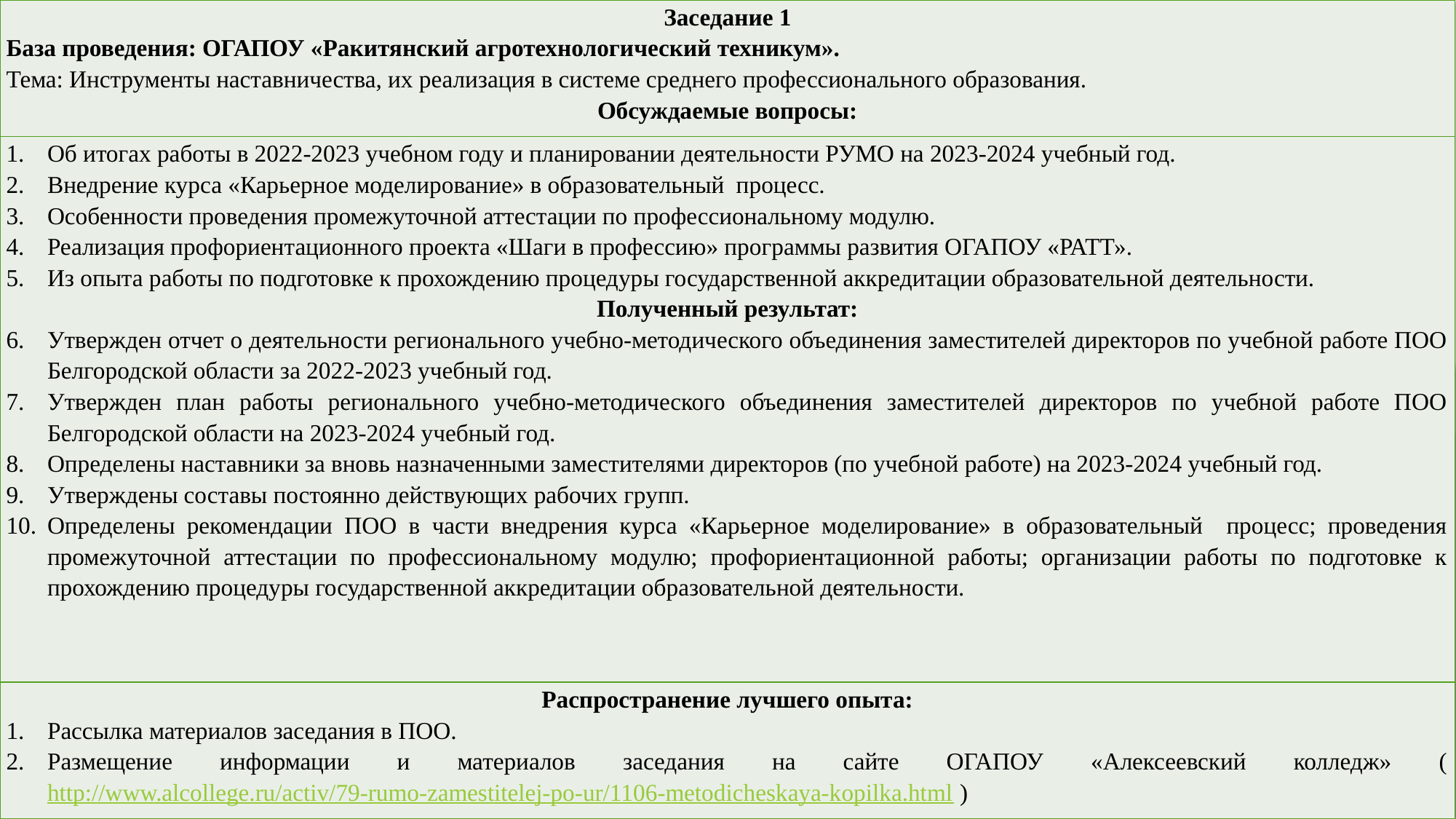

| Заседание 1 База проведения: ОГАПОУ «Ракитянский агротехнологический техникум». Тема: Инструменты наставничества, их реализация в системе среднего профессионального образования. Обсуждаемые вопросы: |
| --- |
| Об итогах работы в 2022-2023 учебном году и планировании деятельности РУМО на 2023-2024 учебный год. Внедрение курса «Карьерное моделирование» в образовательный  процесс. Особенности проведения промежуточной аттестации по профессиональному модулю. Реализация профориентационного проекта «Шаги в профессию» программы развития ОГАПОУ «РАТТ». Из опыта работы по подготовке к прохождению процедуры государственной аккредитации образовательной деятельности. Полученный результат: Утвержден отчет о деятельности регионального учебно-методического объединения заместителей директоров по учебной работе ПОО Белгородской области за 2022-2023 учебный год. Утвержден план работы регионального учебно-методического объединения заместителей директоров по учебной работе ПОО Белгородской области на 2023-2024 учебный год. Определены наставники за вновь назначенными заместителями директоров (по учебной работе) на 2023-2024 учебный год. Утверждены составы постоянно действующих рабочих групп. Определены рекомендации ПОО в части внедрения курса «Карьерное моделирование» в образовательный процесс; проведения промежуточной аттестации по профессиональному модулю; профориентационной работы; организации работы по подготовке к прохождению процедуры государственной аккредитации образовательной деятельности. |
| Распространение лучшего опыта: Рассылка материалов заседания в ПОО. Размещение информации и материалов заседания на сайте ОГАПОУ «Алексеевский колледж» (http://www.alcollege.ru/activ/79-rumo-zamestitelej-po-ur/1106-metodicheskaya-kopilka.html ) |